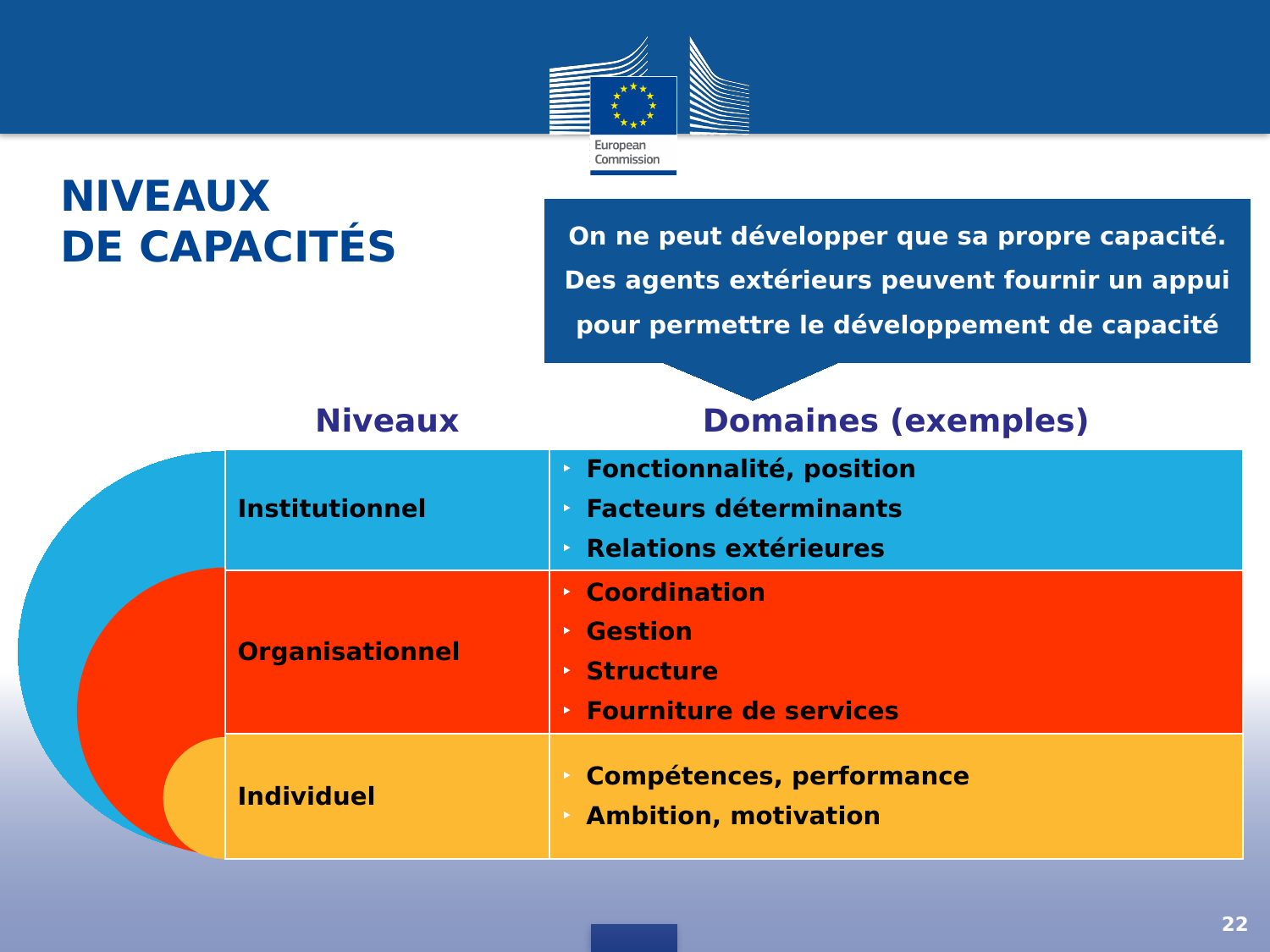

# Niveaux de capacités

On ne peut développer que sa propre capacité. Des agents extérieurs peuvent fournir un appui pour permettre le développement de capacité
| Niveaux | Domaines (exemples) |
| --- | --- |
| Institutionnel | Fonctionnalité, position Facteurs déterminants Relations extérieures |
| Organisationnel | Coordination Gestion Structure Fourniture de services |
| Individuel | Compétences, performance Ambition, motivation |

22